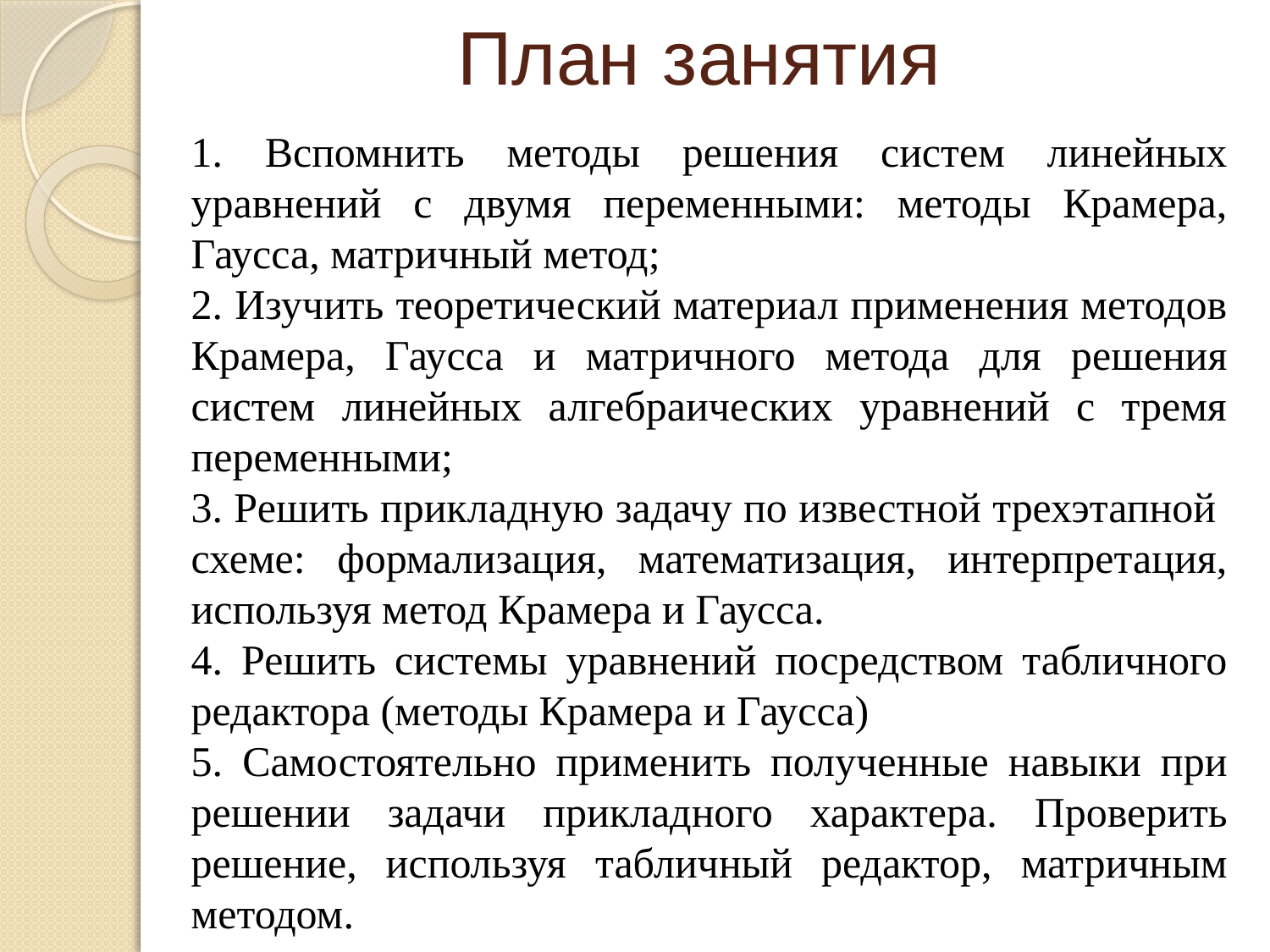

# План занятия
1. Вспомнить методы решения систем линейных уравнений с двумя переменными: методы Крамера, Гаусса, матричный метод;
2. Изучить теоретический материал применения методов Крамера, Гаусса и матричного метода для решения систем линейных алгебраических уравнений с тремя переменными;
3. Решить прикладную задачу по известной трехэтапной  схеме: формализация, математизация, интерпретация, используя метод Крамера и Гаусса.
4. Решить системы уравнений посредством табличного редактора (методы Крамера и Гаусса)
5. Самостоятельно применить полученные навыки при решении задачи прикладного характера. Проверить решение, используя табличный редактор, матричным методом.